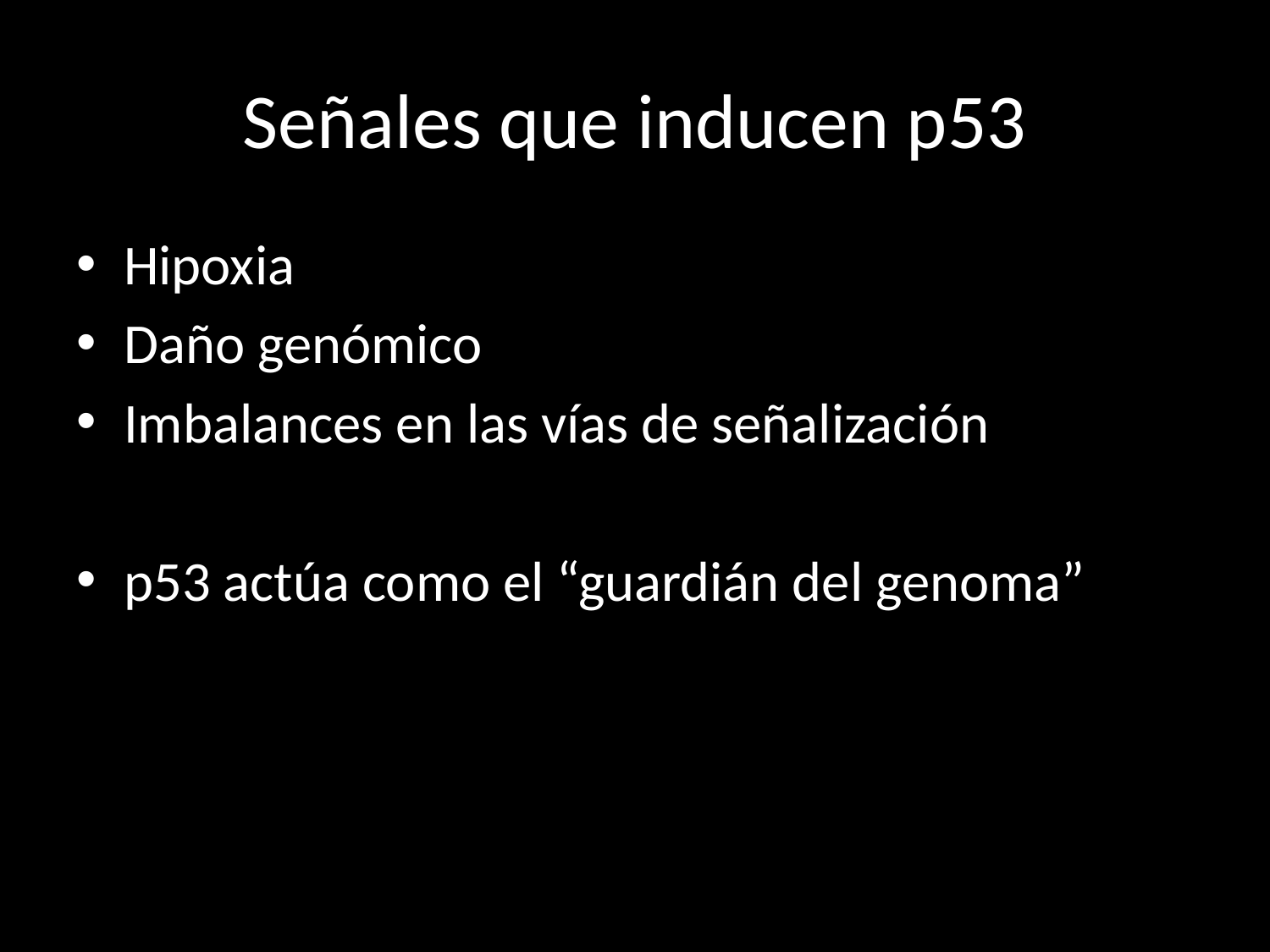

# Señales que inducen p53
Hipoxia
Daño genómico
Imbalances en las vías de señalización

p53 actúa como el “guardián del genoma”